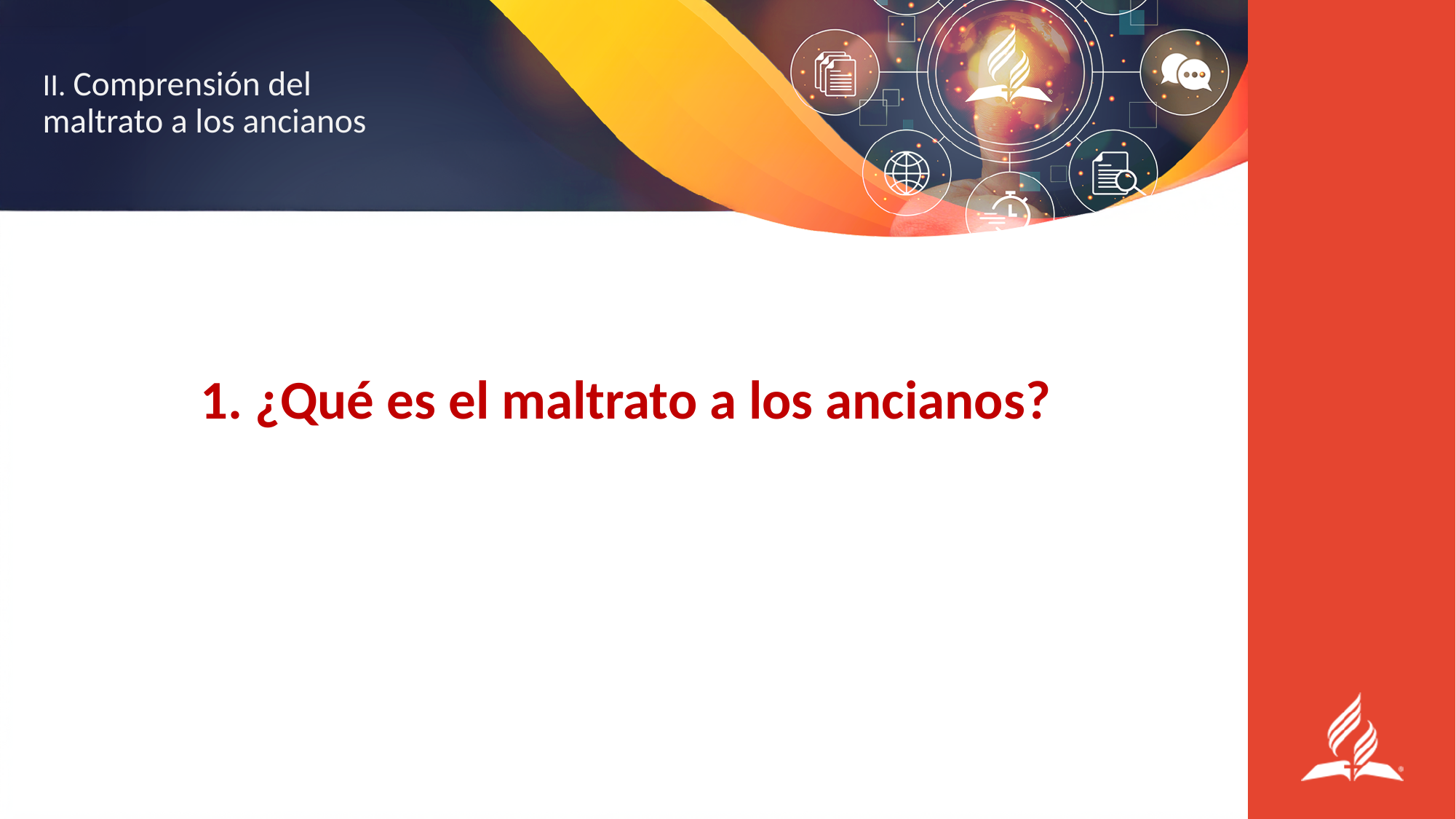

# II. Comprensión del maltrato a los ancianos

1. ¿Qué es el maltrato a los ancianos?